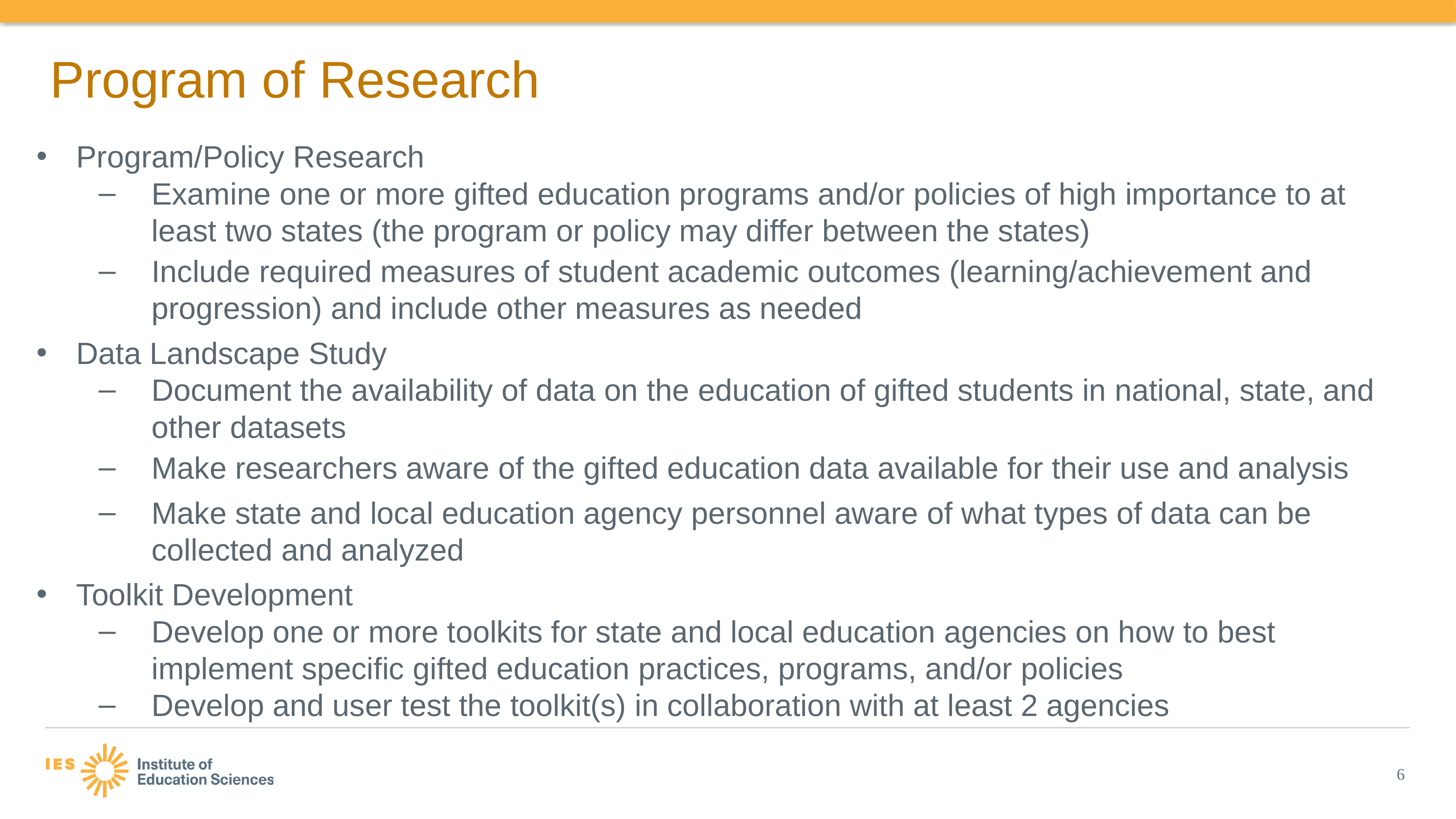

# Program of Research

Program/Policy Research
Examine one or more gifted education programs and/or policies of high importance to at least two states (the program or policy may differ between the states)
Include required measures of student academic outcomes (learning/achievement and progression) and include other measures as needed
Data Landscape Study
Document the availability of data on the education of gifted students in national, state, and other datasets
Make researchers aware of the gifted education data available for their use and analysis
Make state and local education agency personnel aware of what types of data can be collected and analyzed
Toolkit Development
Develop one or more toolkits for state and local education agencies on how to best implement specific gifted education practices, programs, and/or policies
Develop and user test the toolkit(s) in collaboration with at least 2 agencies

6